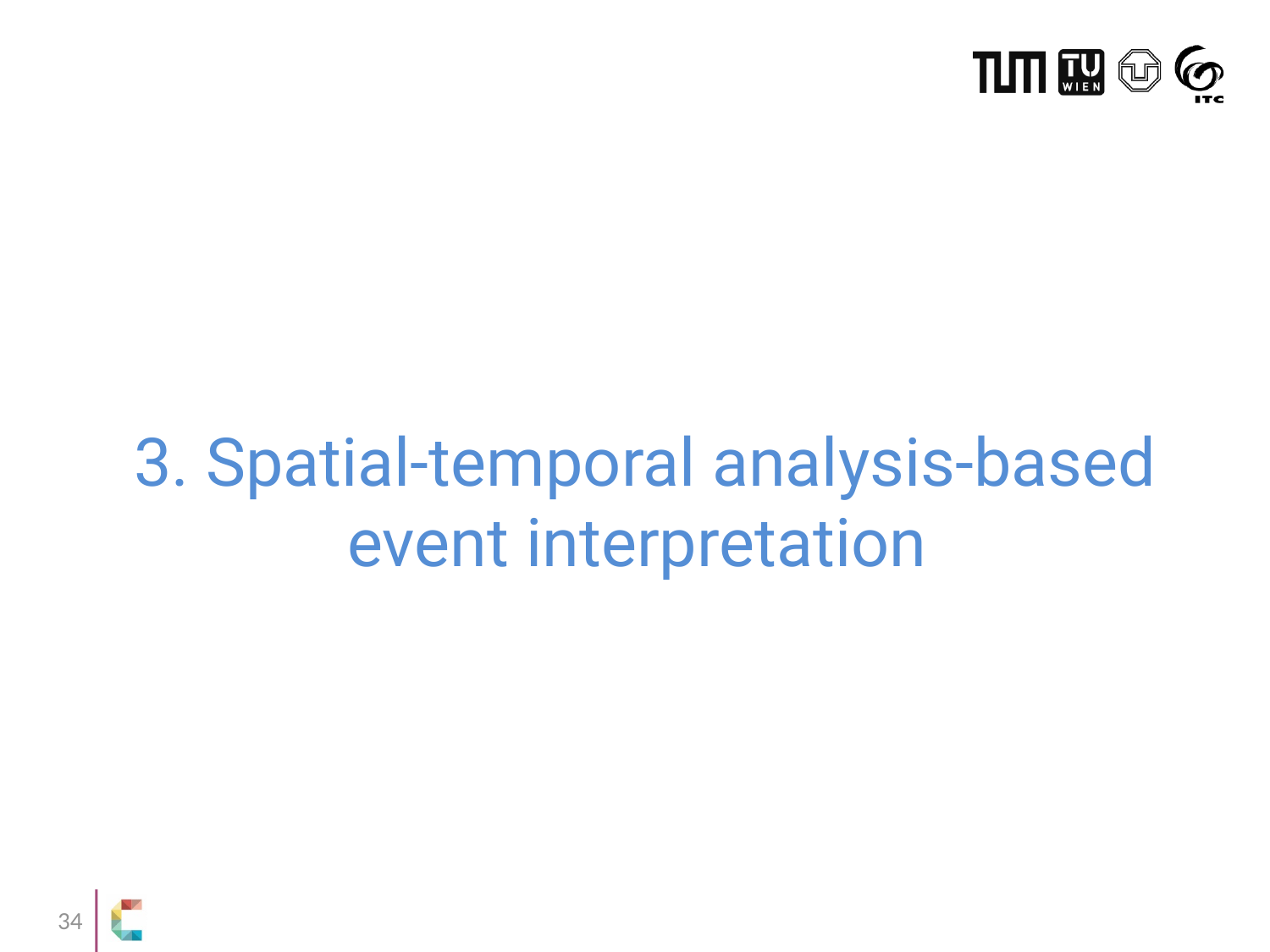

# 3. Spatial-temporal analysis-based event interpretation

34